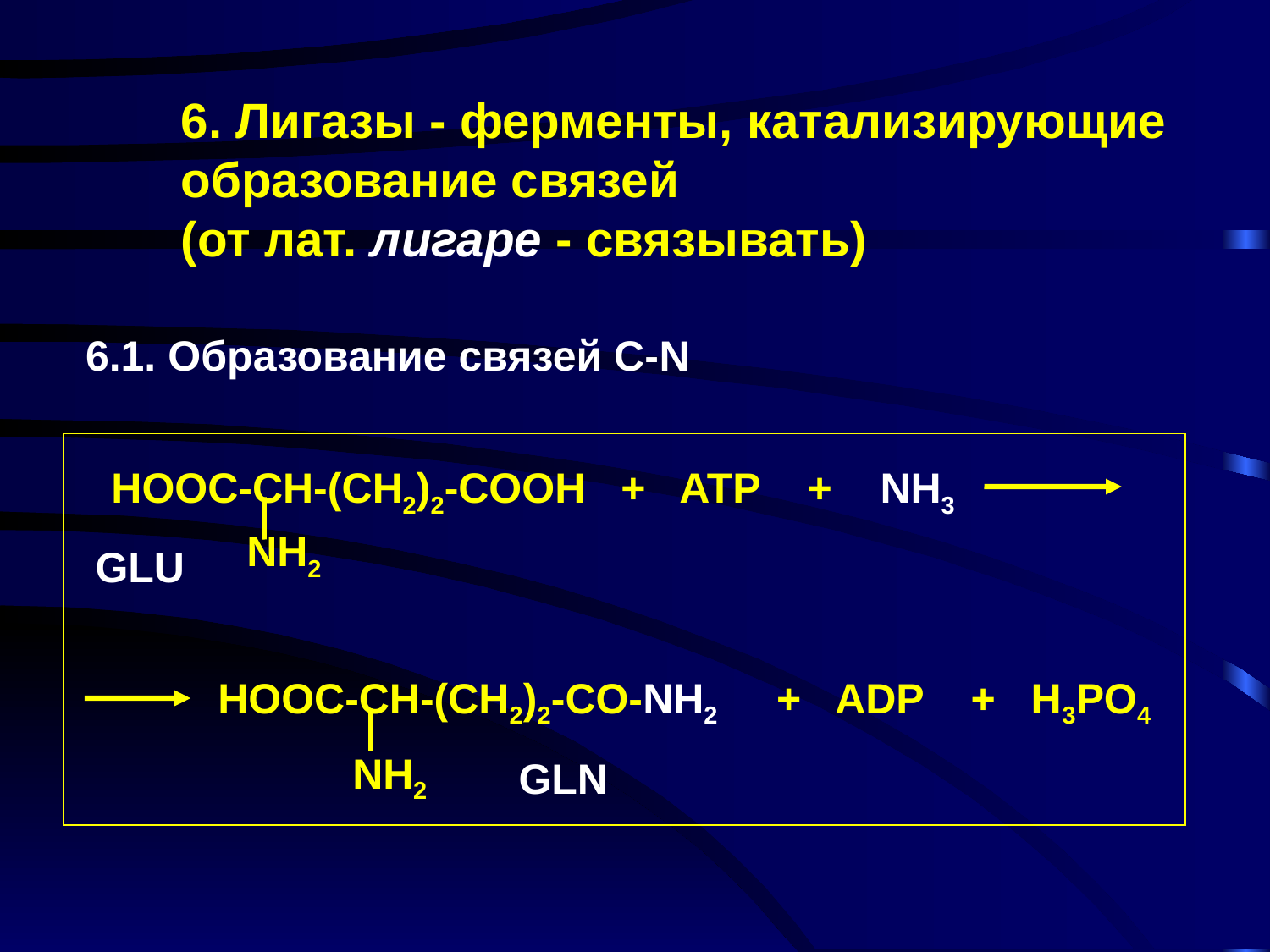

6. Лигазы - ферменты, катализирующие
образование связей
(от лат. лигаре - связывать)
6.1. Образование связей С-N

        HOOC-CH-(CH2)2-COOH   +   ATP    +    NH3

                 HOOC-CH-(CH2)2-CO-NH2     +   ADP    +   H3PO4

NH2
GLU

NH2
GLN